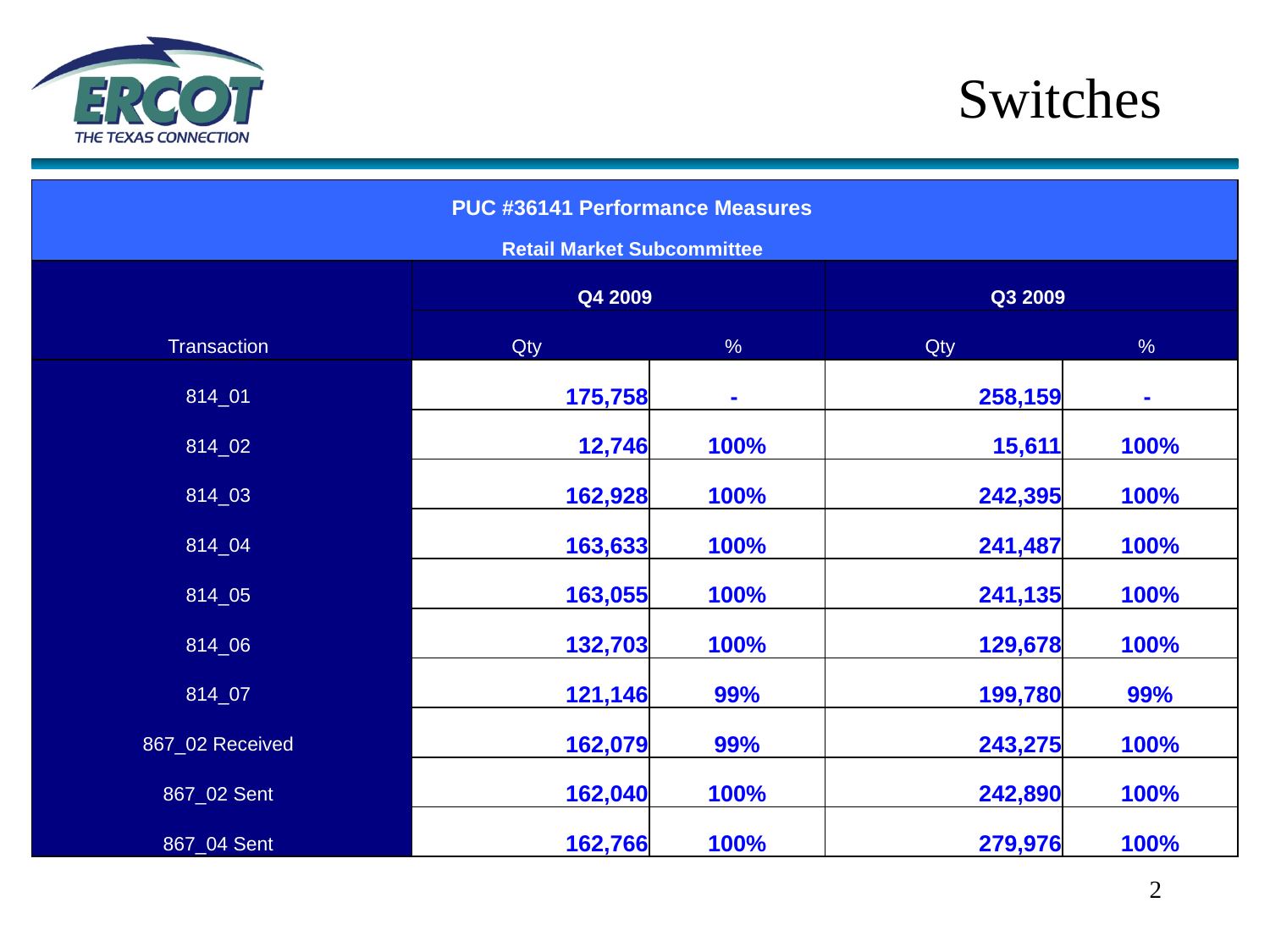

# Switches
| PUC #36141 Performance Measures |  |  |  |  |
| --- | --- | --- | --- | --- |
| Retail Market Subcommittee |  |  |  |  |
|  | Q4 2009 |  | Q3 2009 |  |
| Transaction | Qty | % | Qty | % |
| 814\_01 | 175,758 | - | 258,159 | - |
| 814\_02 | 12,746 | 100% | 15,611 | 100% |
| 814\_03 | 162,928 | 100% | 242,395 | 100% |
| 814\_04 | 163,633 | 100% | 241,487 | 100% |
| 814\_05 | 163,055 | 100% | 241,135 | 100% |
| 814\_06 | 132,703 | 100% | 129,678 | 100% |
| 814\_07 | 121,146 | 99% | 199,780 | 99% |
| 867\_02 Received | 162,079 | 99% | 243,275 | 100% |
| 867\_02 Sent | 162,040 | 100% | 242,890 | 100% |
| 867\_04 Sent | 162,766 | 100% | 279,976 | 100% |
2